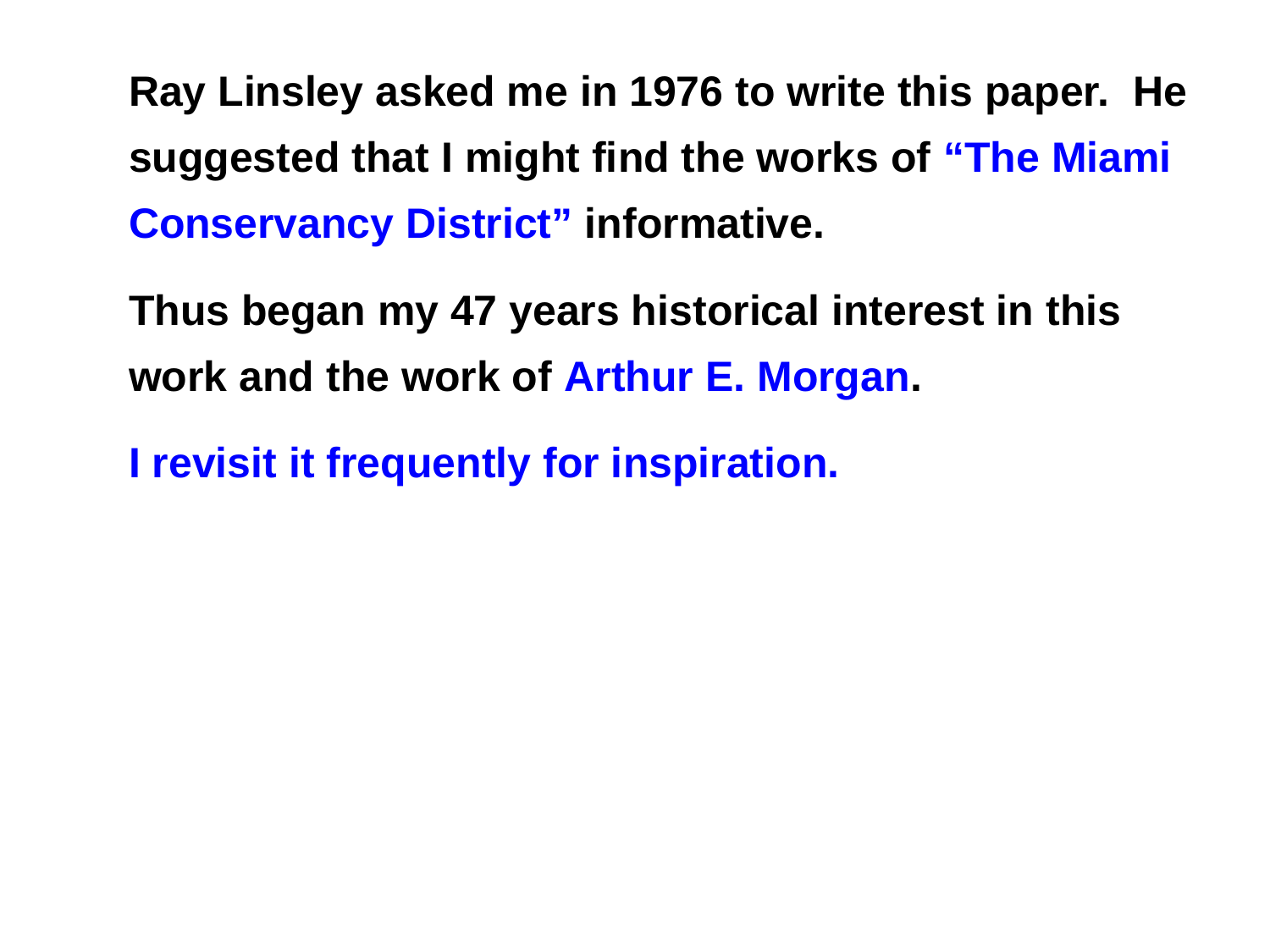

Ray Linsley asked me in 1976 to write this paper.  He suggested that I might find the works of “The Miami Conservancy District” informative.
Thus began my 47 years historical interest in this work and the work of Arthur E. Morgan.
I revisit it frequently for inspiration.